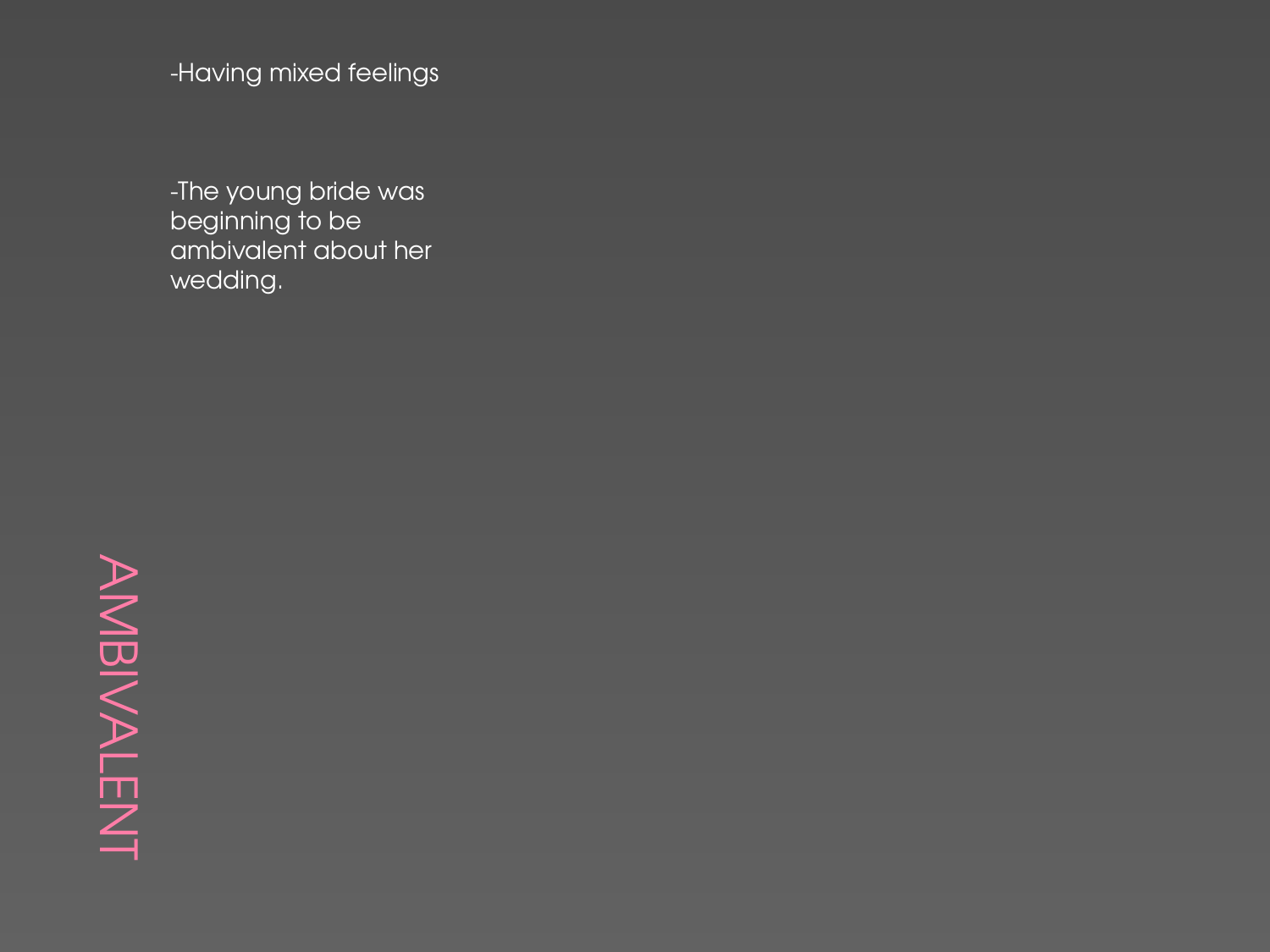

# Ambivalent
-Having mixed feelings

-The young bride was beginning to be ambivalent about her wedding.